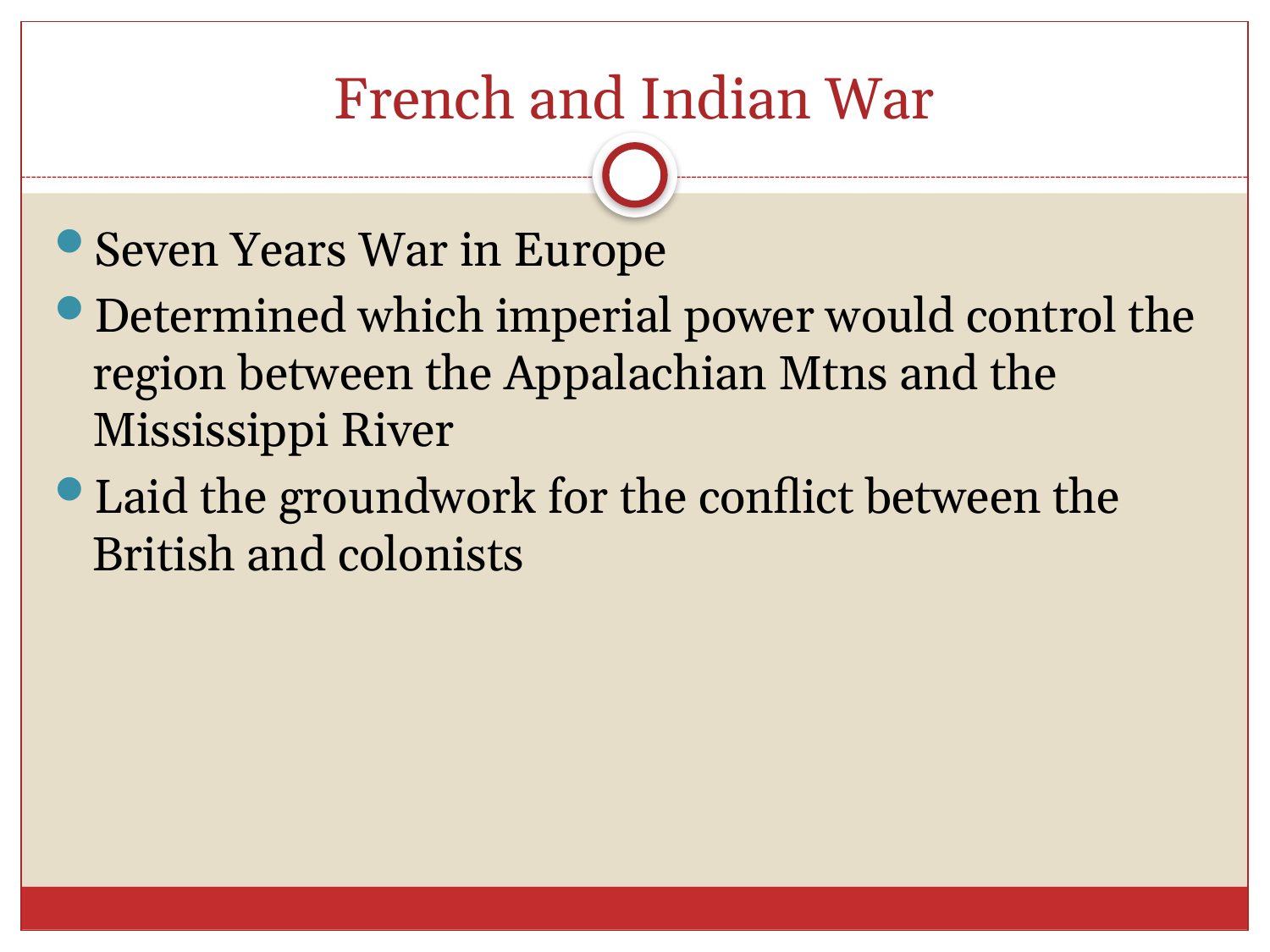

# French and Indian War
Seven Years War in Europe
Determined which imperial power would control the region between the Appalachian Mtns and the Mississippi River
Laid the groundwork for the conflict between the British and colonists